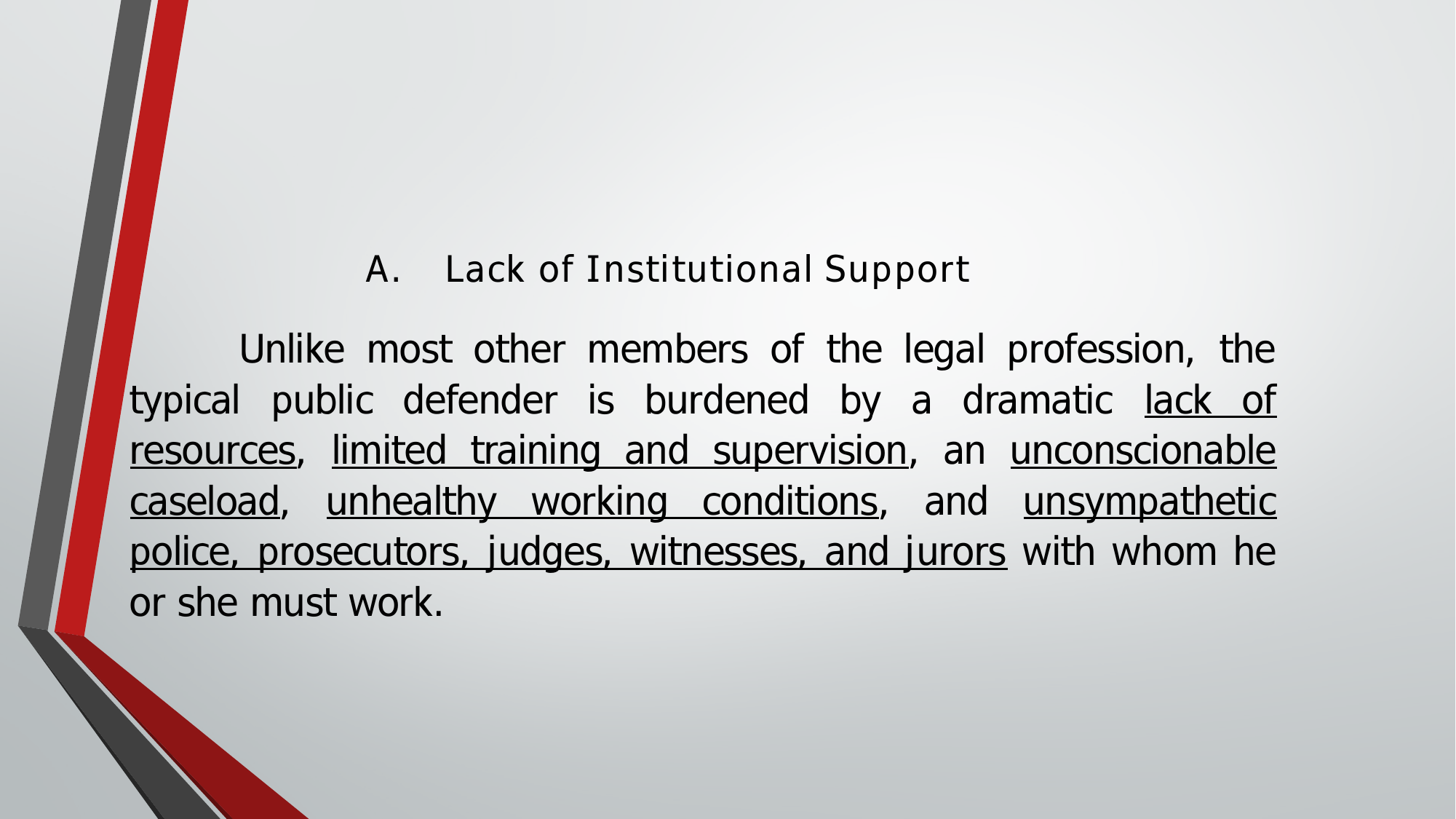

A.    Lack of Institutional Support

	Unlike most other members of the legal profession, the typical public defender is burdened by a dramatic lack of resources, limited training and supervision, an unconscionable caseload, unhealthy working conditions, and unsympathetic police, prosecutors, judges, witnesses, and jurors with whom he or she must work.